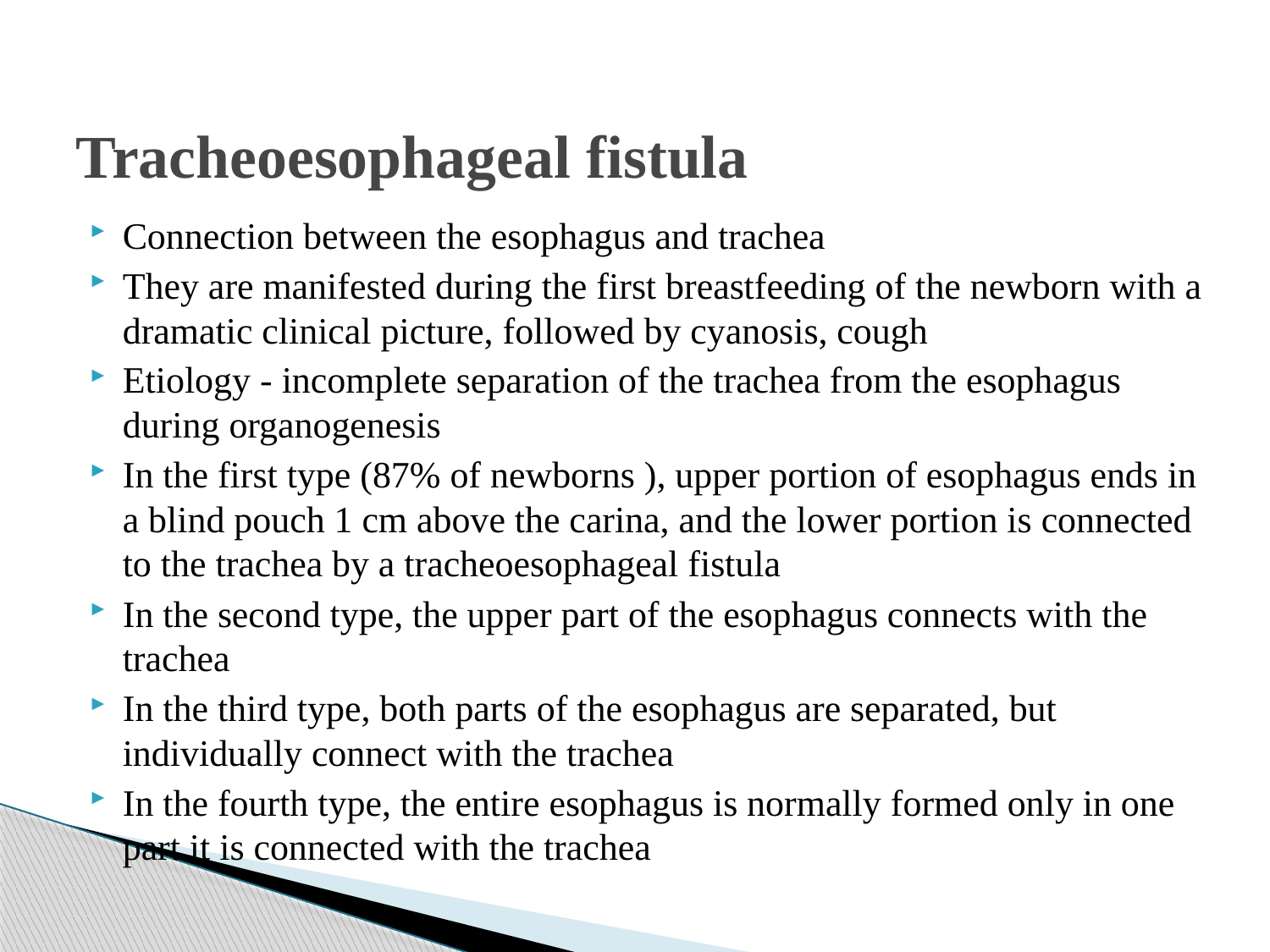

# Tracheoesophageal fistula
Connection between the esophagus and trachea
They are manifested during the first breastfeeding of the newborn with a dramatic clinical picture, followed by cyanosis, cough
Etiology - incomplete separation of the trachea from the esophagus during organogenesis
In the first type (87% of newborns ), upper portion of esophagus ends in a blind pouch 1 cm above the carina, and the lower portion is connected to the trachea by a tracheoesophageal fistula
In the second type, the upper part of the esophagus connects with the trachea
In the third type, both parts of the esophagus are separated, but individually connect with the trachea
In the fourth type, the entire esophagus is normally formed only in one part it is connected with the trachea